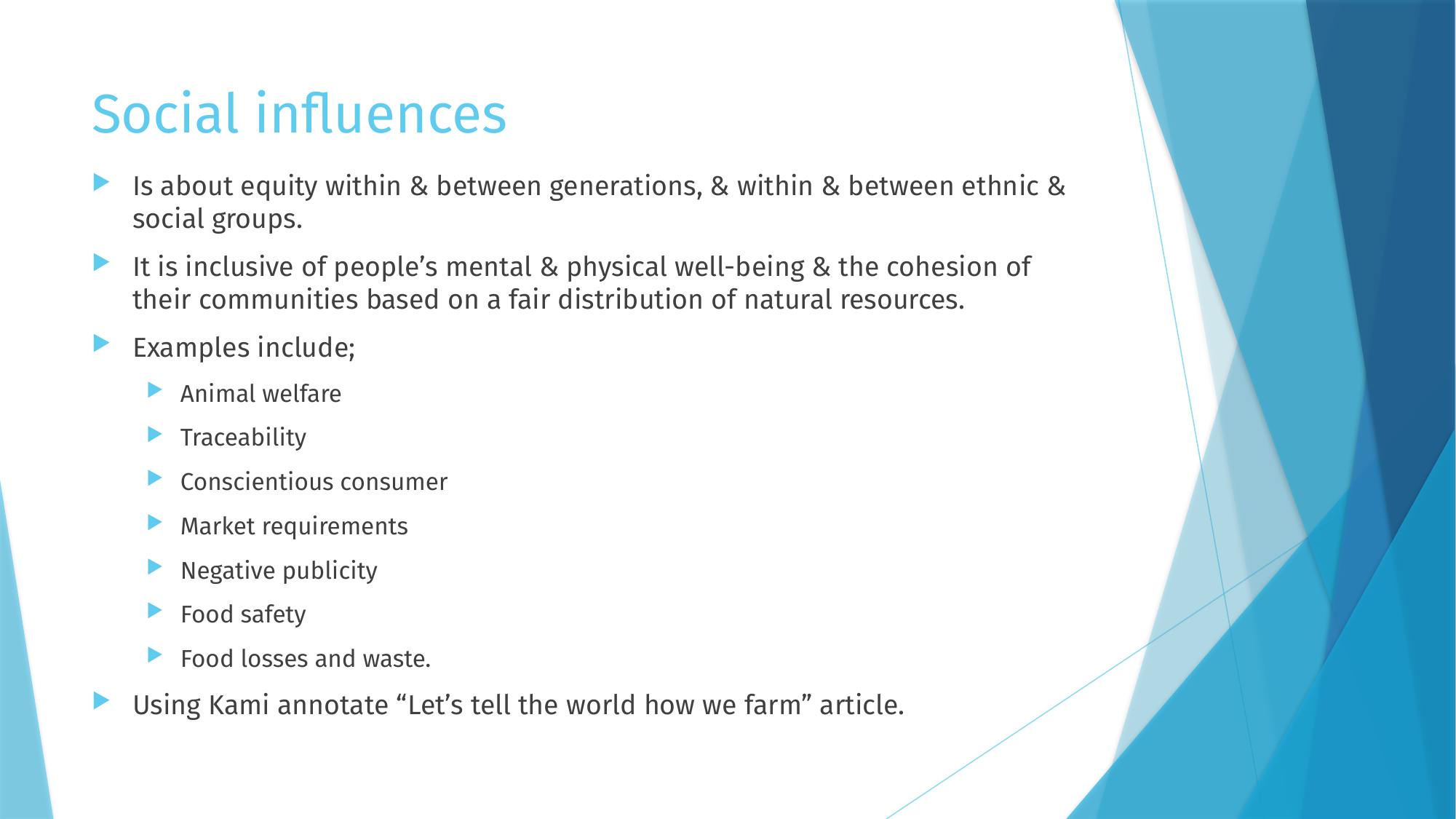

# Social influences
Is about equity within & between generations, & within & between ethnic & social groups.
It is inclusive of people’s mental & physical well-being & the cohesion of their communities based on a fair distribution of natural resources.
Examples include;
Animal welfare
Traceability
Conscientious consumer
Market requirements
Negative publicity
Food safety
Food losses and waste.
Using Kami annotate “Let’s tell the world how we farm” article.